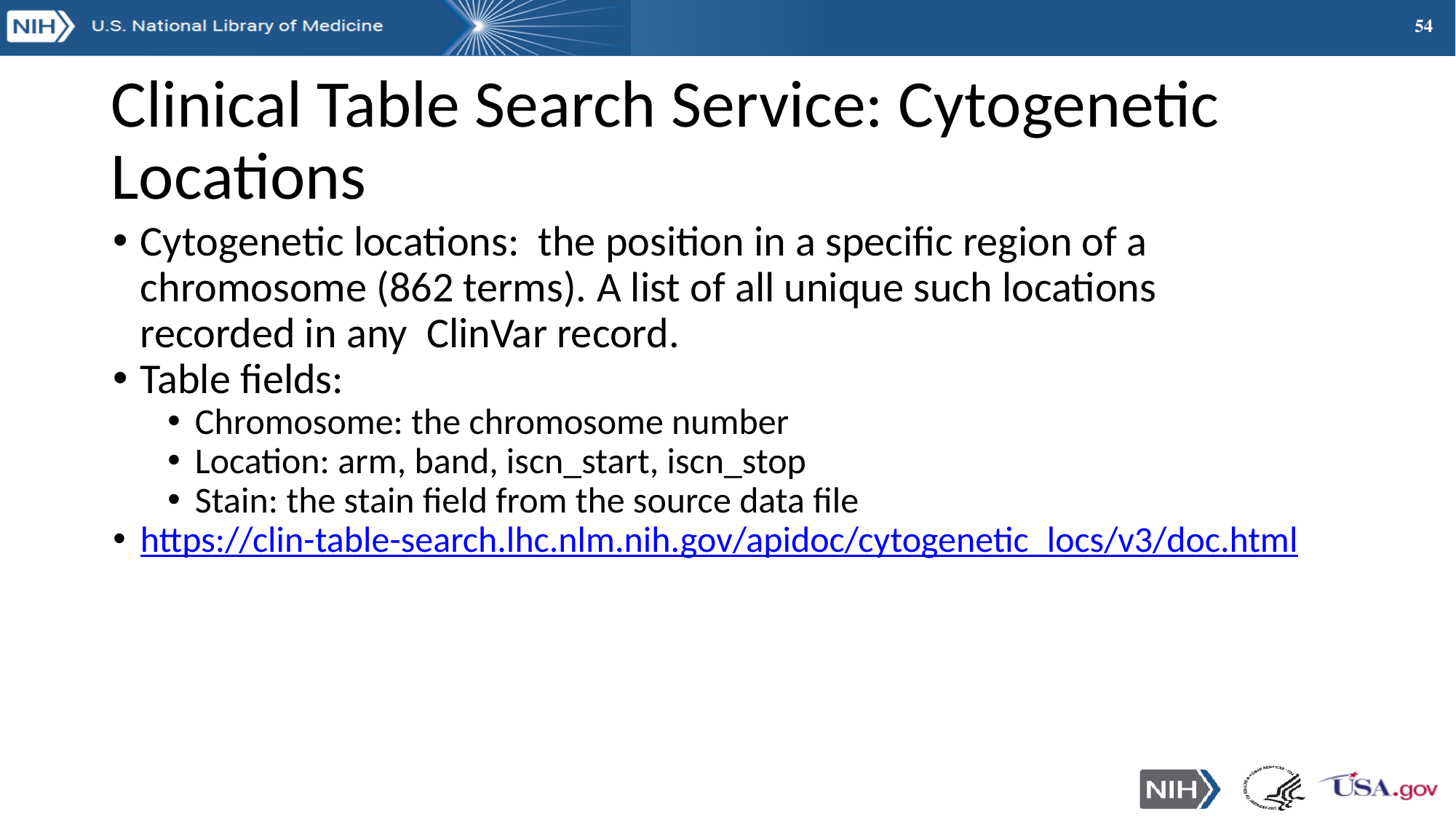

# Clinical Table Search Service: Cytogenetic Locations
Cytogenetic locations:  the position in a specific region of a chromosome (862 terms). A list of all unique such locations recorded in any  ClinVar record.
Table fields:
Chromosome: the chromosome number
Location: arm, band, iscn_start, iscn_stop
Stain: the stain field from the source data file
https://clin-table-search.lhc.nlm.nih.gov/apidoc/cytogenetic_locs/v3/doc.html